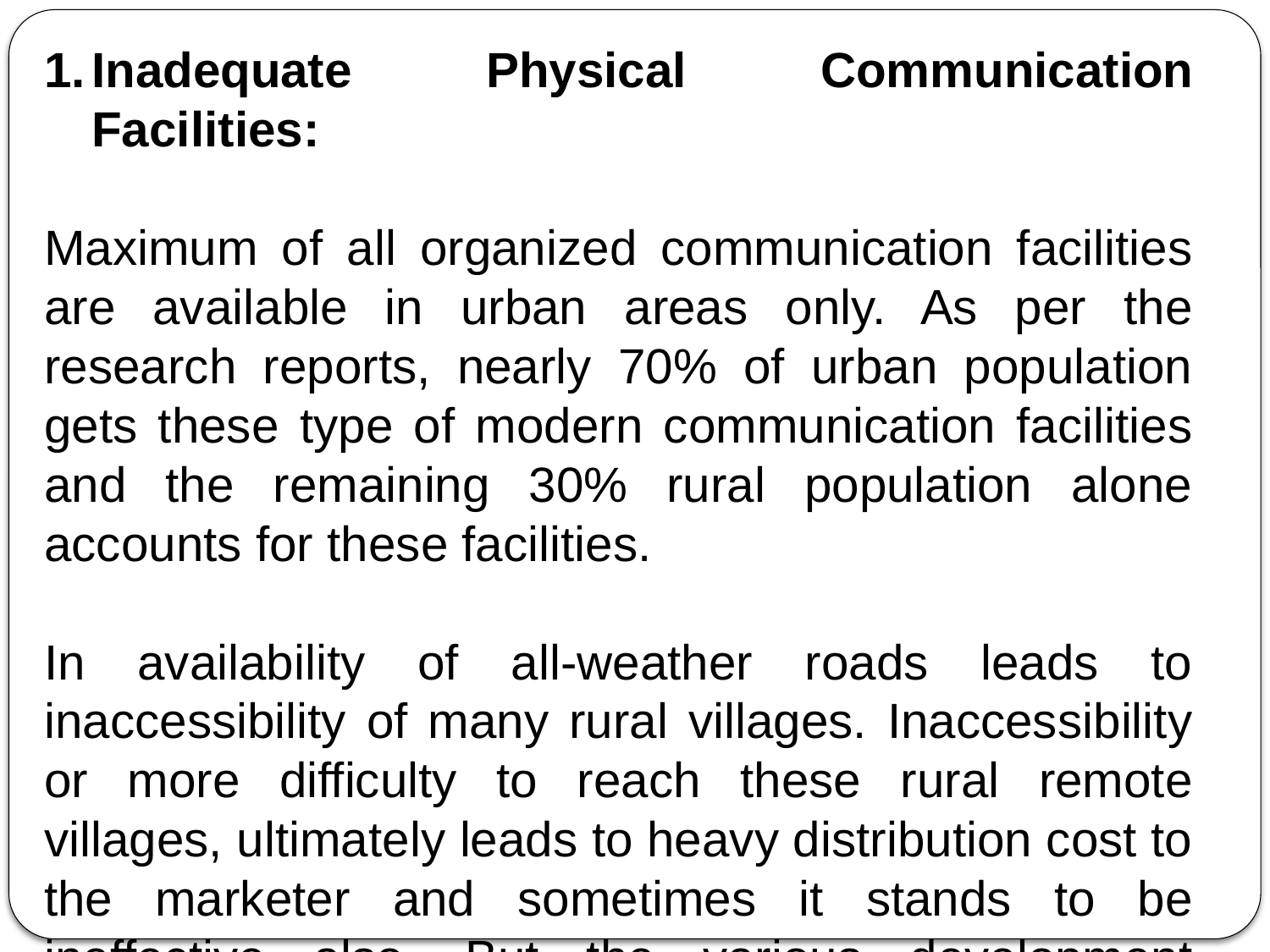

Inadequate Physical Communication Facilities:

Maximum of all organized communication facilities are available in urban areas only. As per the research reports, nearly 70% of urban population gets these type of modern communication facilities and the remaining 30% rural population alone accounts for these facilities.

In availability of all-weather roads leads to inaccessibility of many rural villages. Inaccessibility or more difficulty to reach these rural remote villages, ultimately leads to heavy distribution cost to the marketer and sometimes it stands to be ineffective also. But the various development policies and programs framed by the government, promises big hope towards the resolution of these problems.